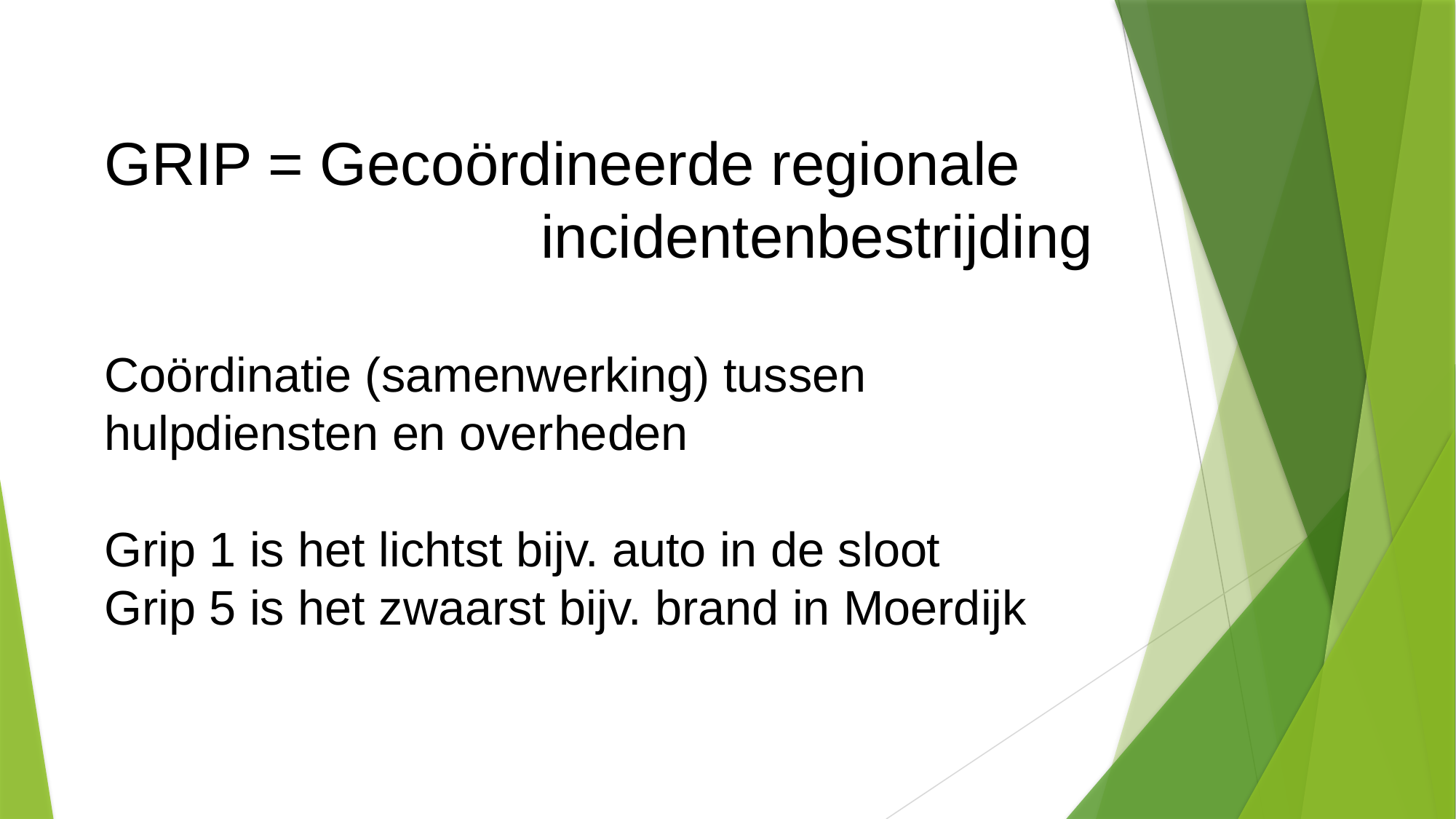

GRIP = Gecoördineerde regionale 					incidentenbestrijding

Coördinatie (samenwerking) tussen hulpdiensten en overheden

Grip 1 is het lichtst bijv. auto in de sloot
Grip 5 is het zwaarst bijv. brand in Moerdijk